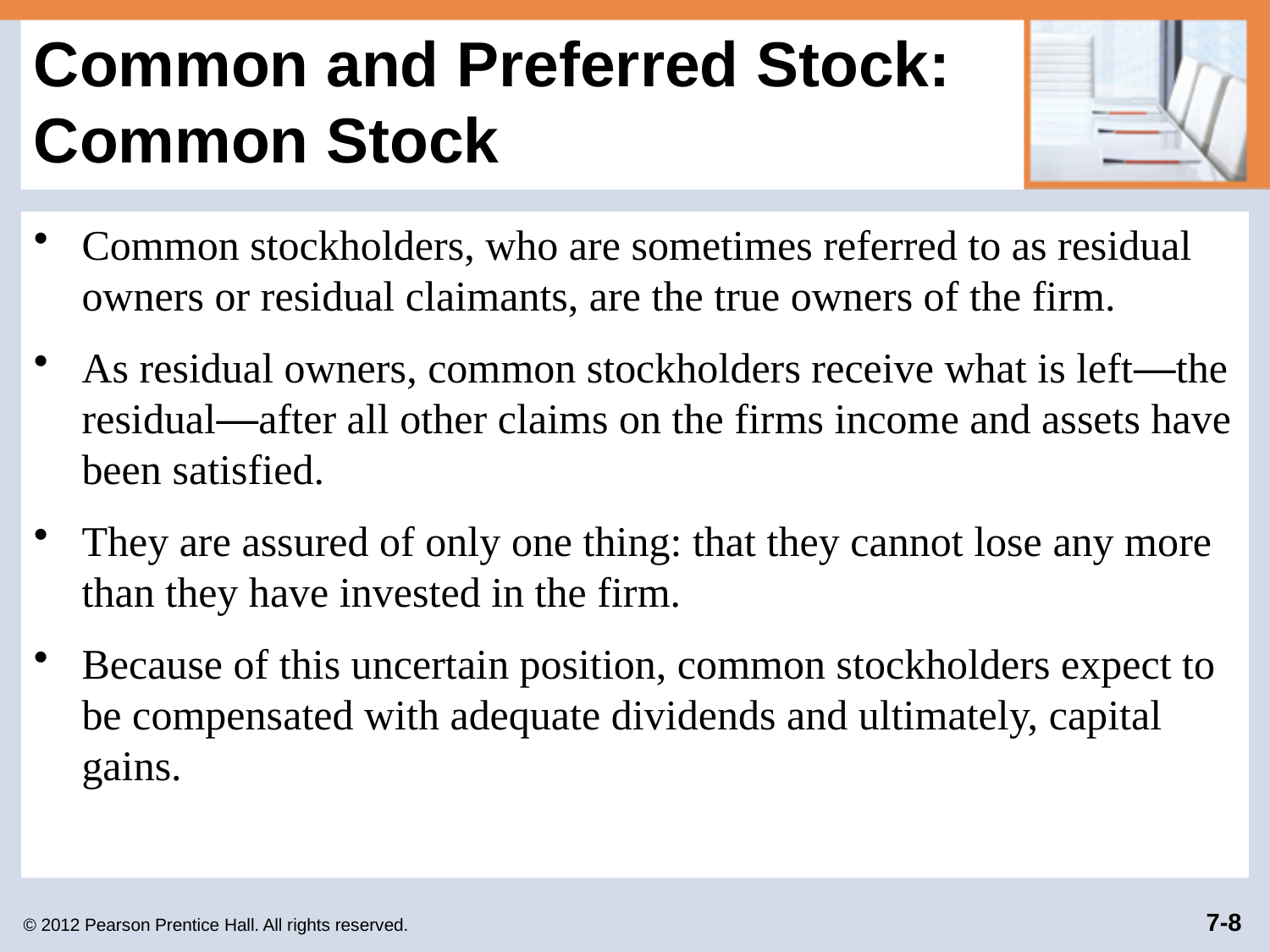

# Common and Preferred Stock: Common Stock
Common stockholders, who are sometimes referred to as residual owners or residual claimants, are the true owners of the firm.
As residual owners, common stockholders receive what is left—the residual—after all other claims on the firms income and assets have been satisfied.
They are assured of only one thing: that they cannot lose any more than they have invested in the firm.
Because of this uncertain position, common stockholders expect to be compensated with adequate dividends and ultimately, capital gains.
© 2012 Pearson Prentice Hall. All rights reserved.
7-8